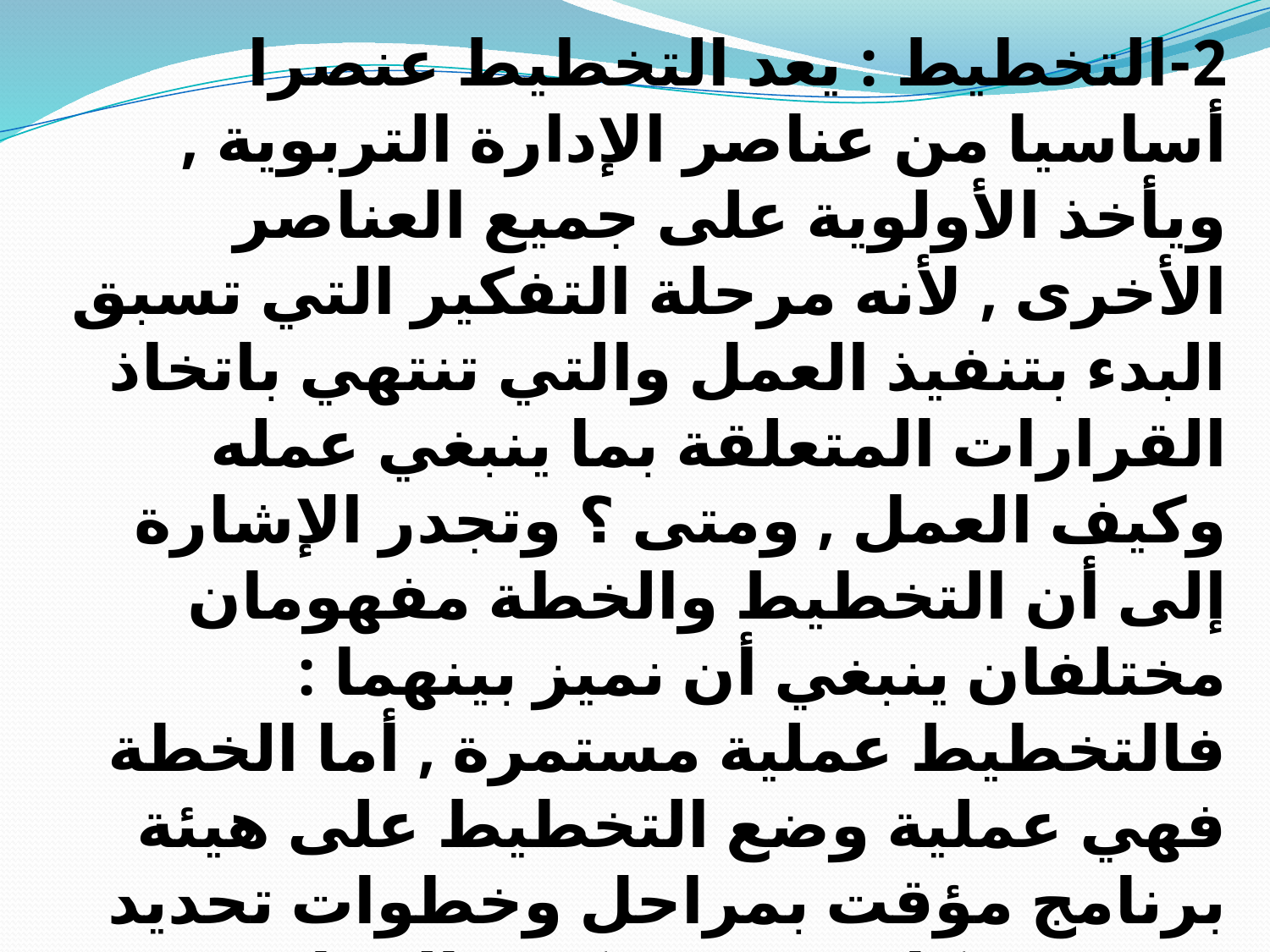

2-التخطيط : يعد التخطيط عنصرا أساسيا من عناصر الإدارة التربوية , ويأخذ الأولوية على جميع العناصر الأخرى , لأنه مرحلة التفكير التي تسبق البدء بتنفيذ العمل والتي تنتهي باتخاذ القرارات المتعلقة بما ينبغي عمله وكيف العمل , ومتى ؟ وتجدر الإشارة إلى أن التخطيط والخطة مفهومان مختلفان ينبغي أن نميز بينهما : فالتخطيط عملية مستمرة , أما الخطة فهي عملية وضع التخطيط على هيئة برنامج مؤقت بمراحل وخطوات تحديد زمني ومكاني , وقد تكون الخطة رسمية أو غير رسمية .